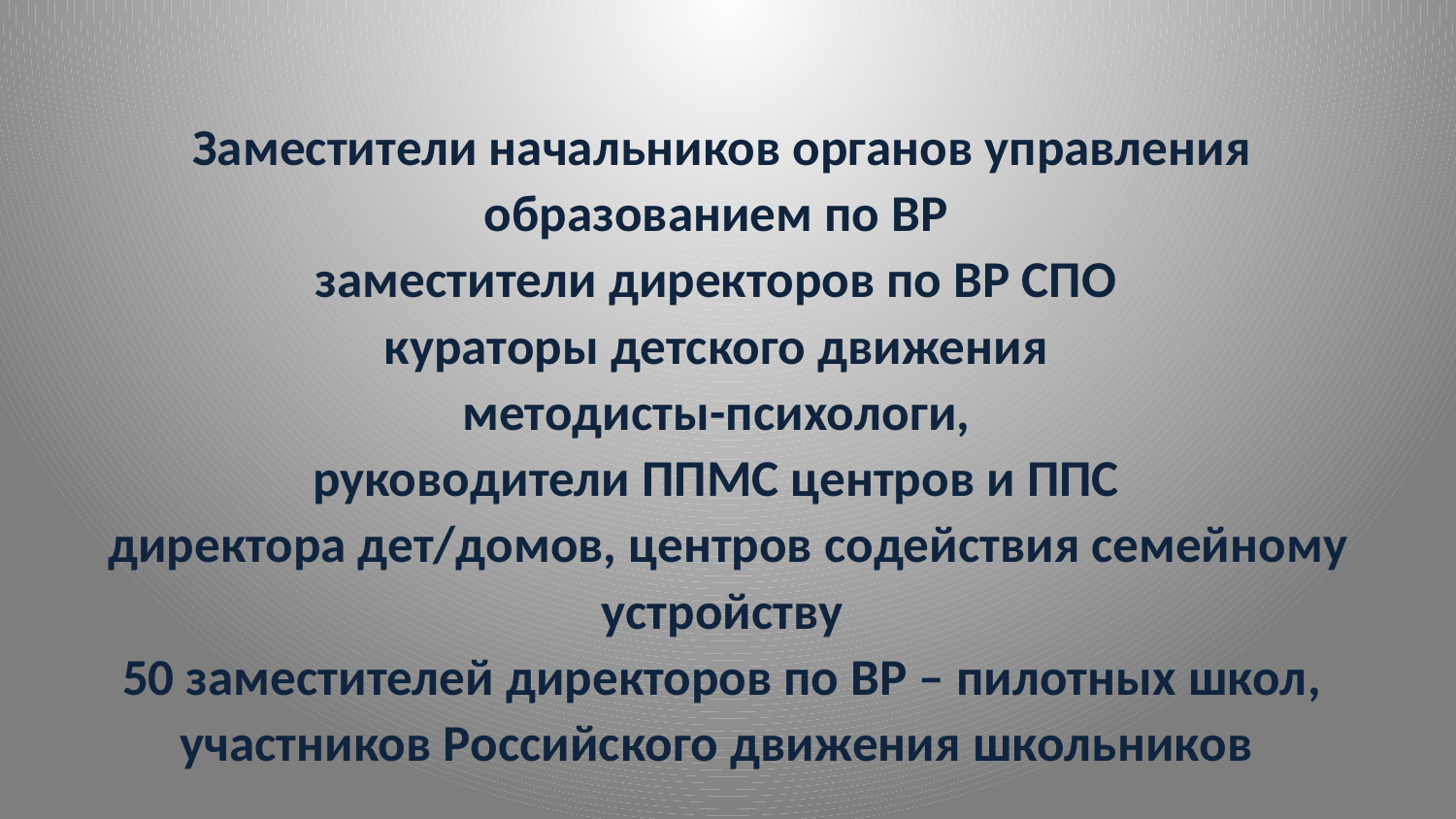

Заместители начальников органов управления образованием по ВР
заместители директоров по ВР СПО
кураторы детского движения
методисты-психологи,
руководители ППМС центров и ППС
 директора дет/домов, центров содействия семейному устройству
50 заместителей директоров по ВР – пилотных школ, участников Российского движения школьников